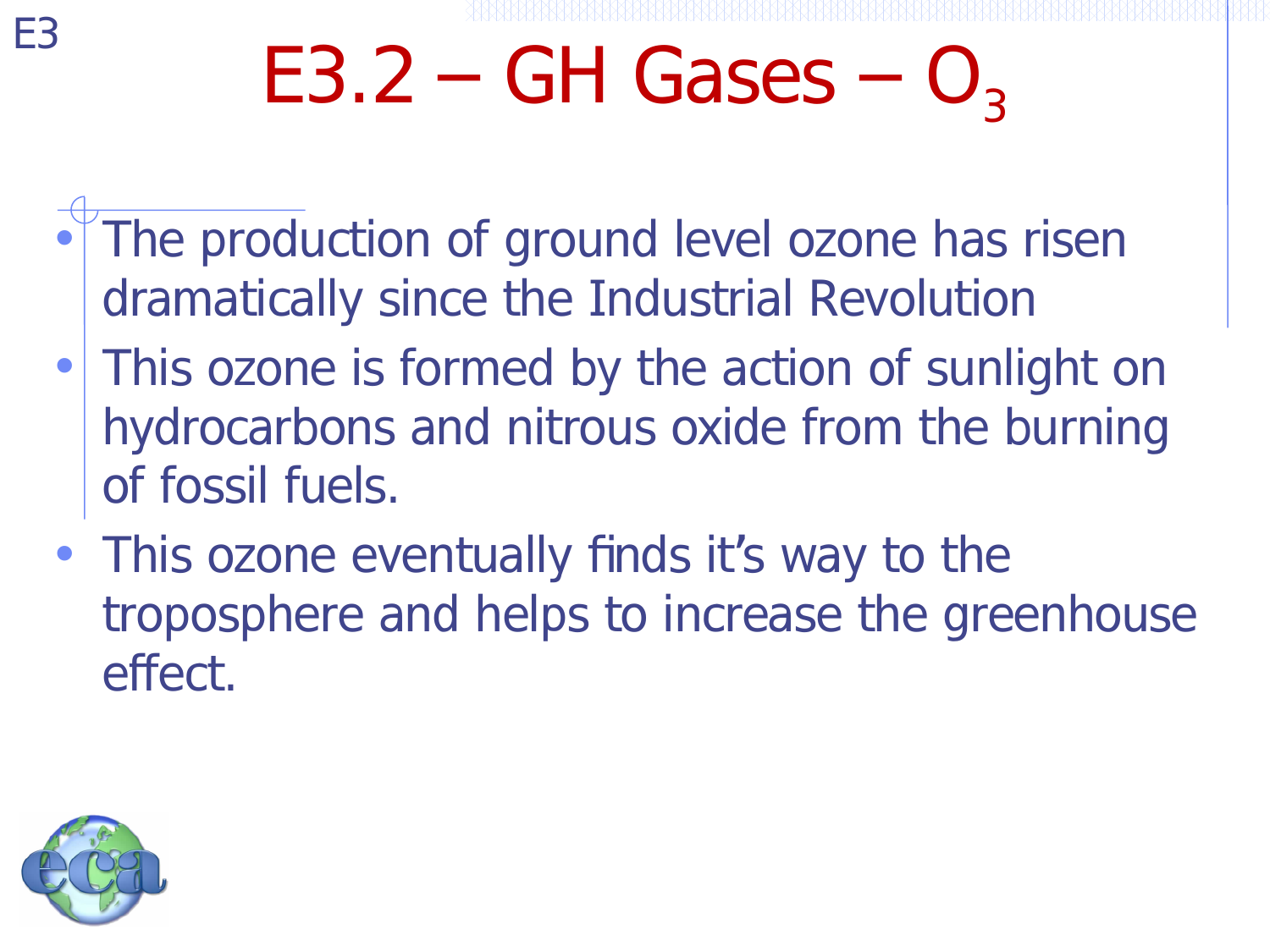

# E3.2 – GH Gases – O3
The production of ground level ozone has risen dramatically since the Industrial Revolution
This ozone is formed by the action of sunlight on hydrocarbons and nitrous oxide from the burning of fossil fuels.
This ozone eventually finds it’s way to the troposphere and helps to increase the greenhouse effect.